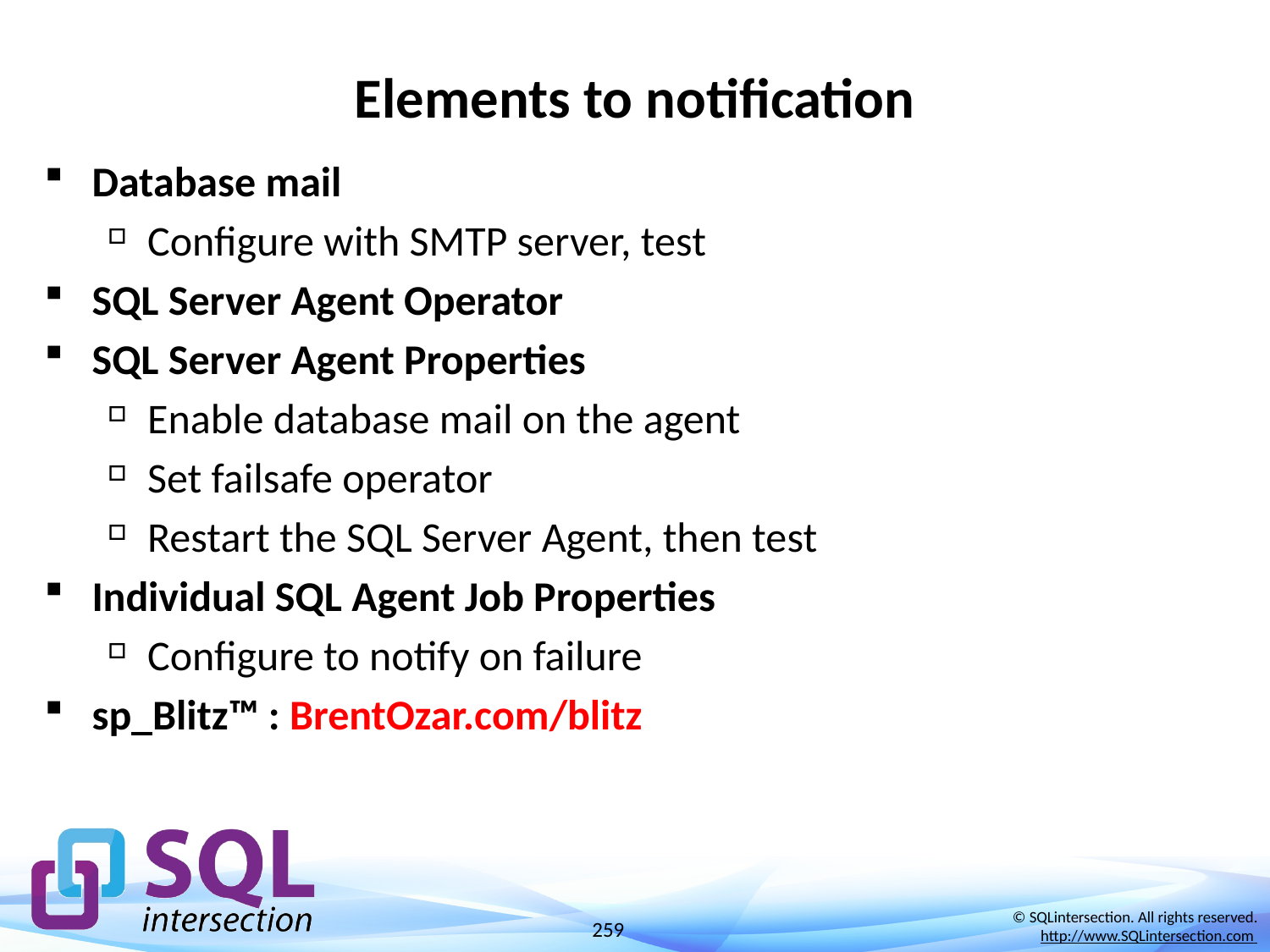

# Elements to notification
Database mail
Configure with SMTP server, test
SQL Server Agent Operator
SQL Server Agent Properties
Enable database mail on the agent
Set failsafe operator
Restart the SQL Server Agent, then test
Individual SQL Agent Job Properties
Configure to notify on failure
sp_Blitz™ : BrentOzar.com/blitz